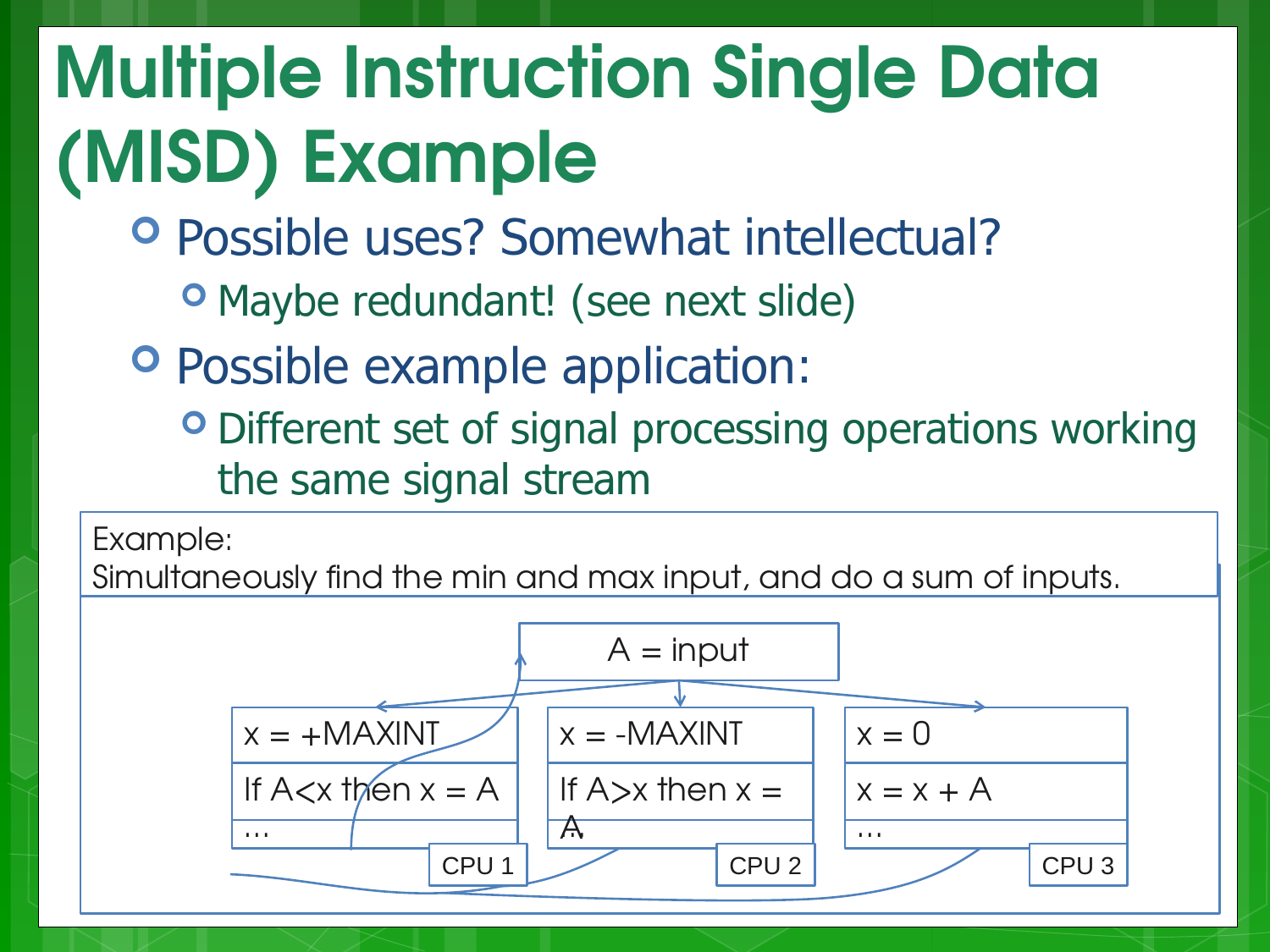

# Multiple Instruction Single Data (MISD) Example
Possible uses? Somewhat intellectual?
Maybe redundant! (see next slide)
Possible example application:
Different set of signal processing operations working the same signal stream
Example:
Simultaneously find the min and max input, and do a sum of inputs.

A = input
x = +MAXINT
x = -MAXINT
x = 0
If A<x then x = A
If A>x then x = A
x = x + A
…
…
…

CPU 1
CPU 2
CPU 3